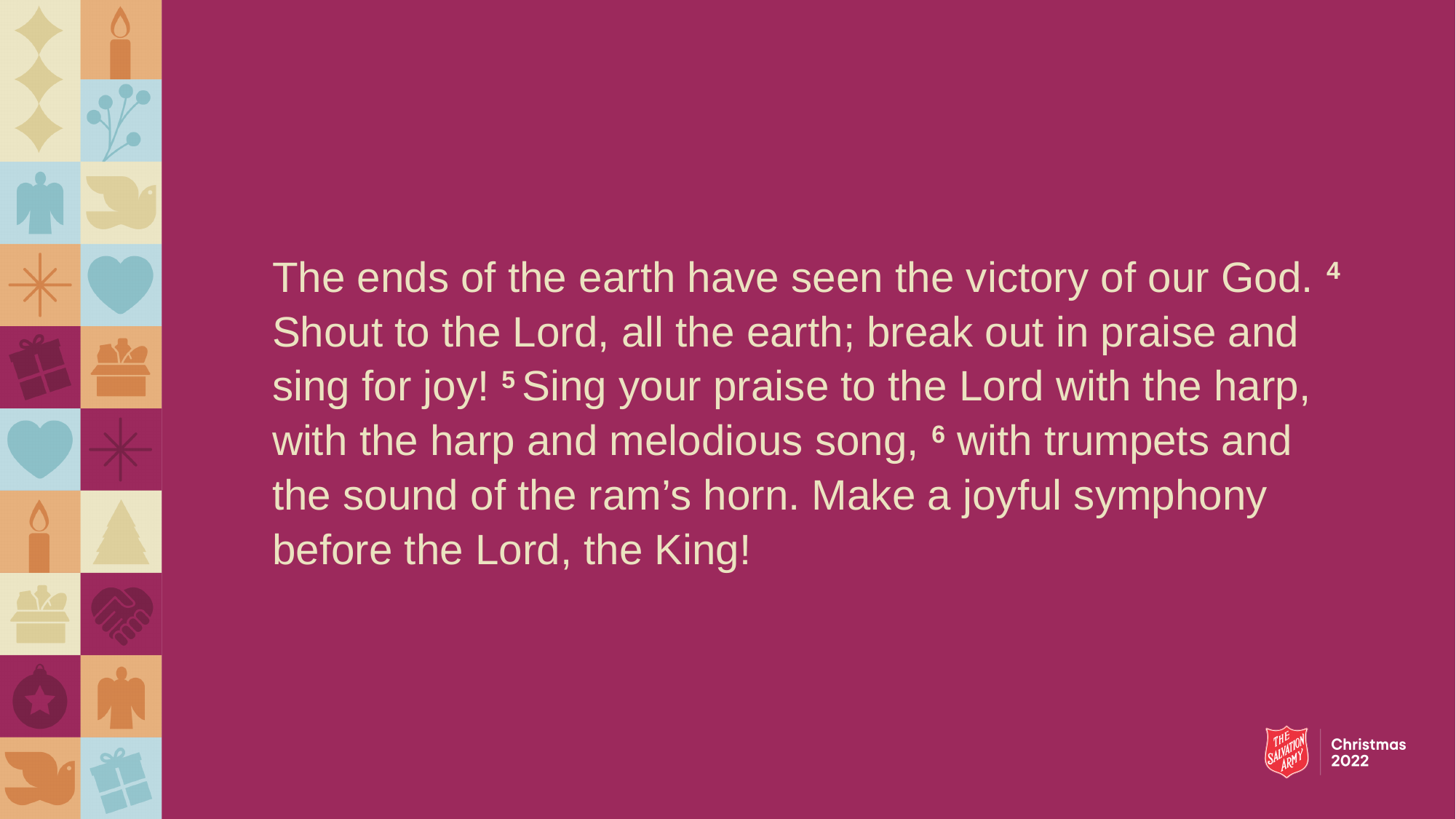

The ends of the earth have seen the victory of our God. 4 Shout to the Lord, all the earth; break out in praise and sing for joy! 5 Sing your praise to the Lord with the harp, with the harp and melodious song, 6 with trumpets and the sound of the ram’s horn. Make a joyful symphony before the Lord, the King!